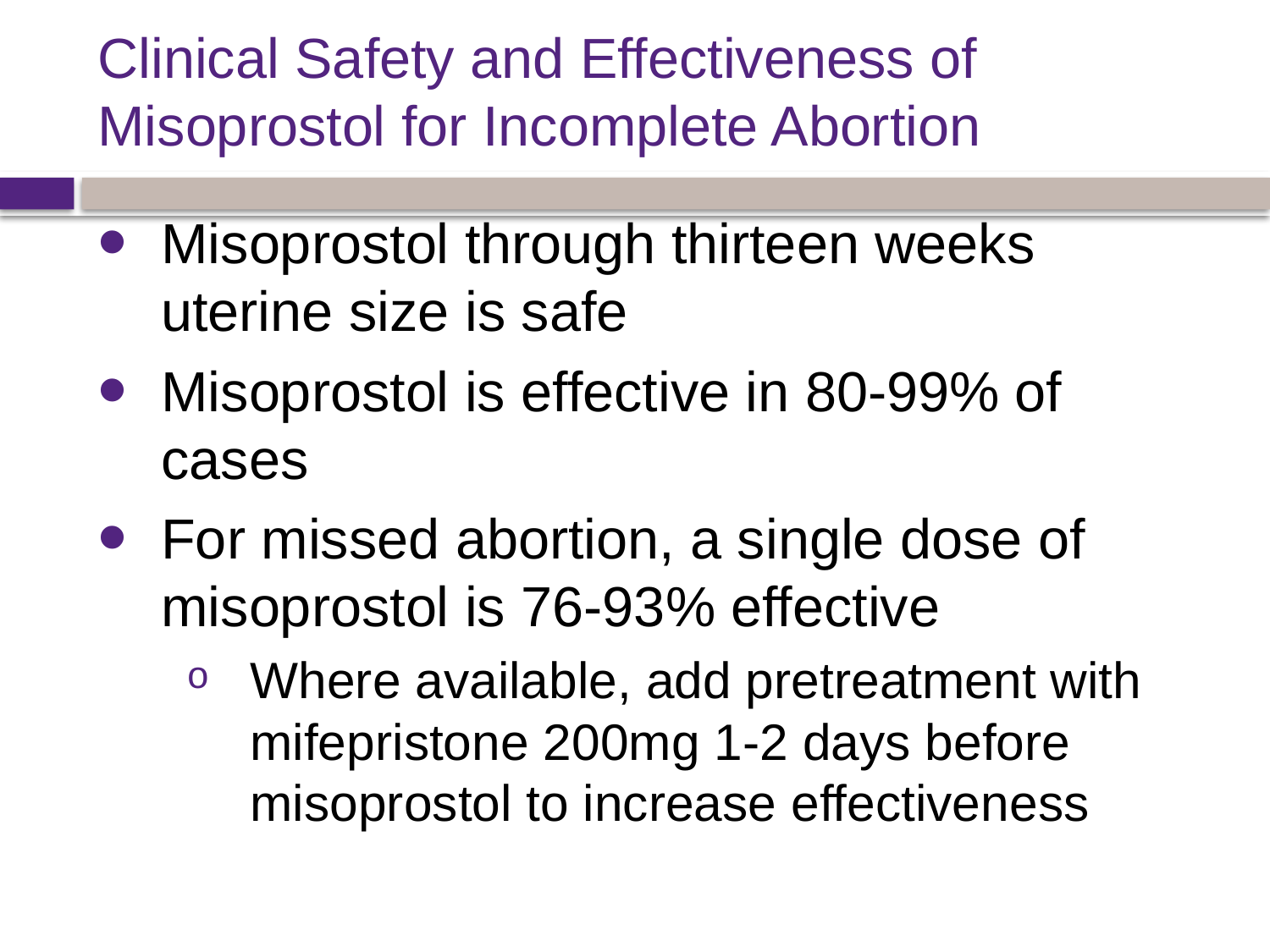

# Clinical Safety and Effectiveness of Misoprostol for Incomplete Abortion
Misoprostol through thirteen weeks uterine size is safe
Misoprostol is effective in 80-99% of cases
For missed abortion, a single dose of misoprostol is 76-93% effective
Where available, add pretreatment with mifepristone 200mg 1-2 days before misoprostol to increase effectiveness